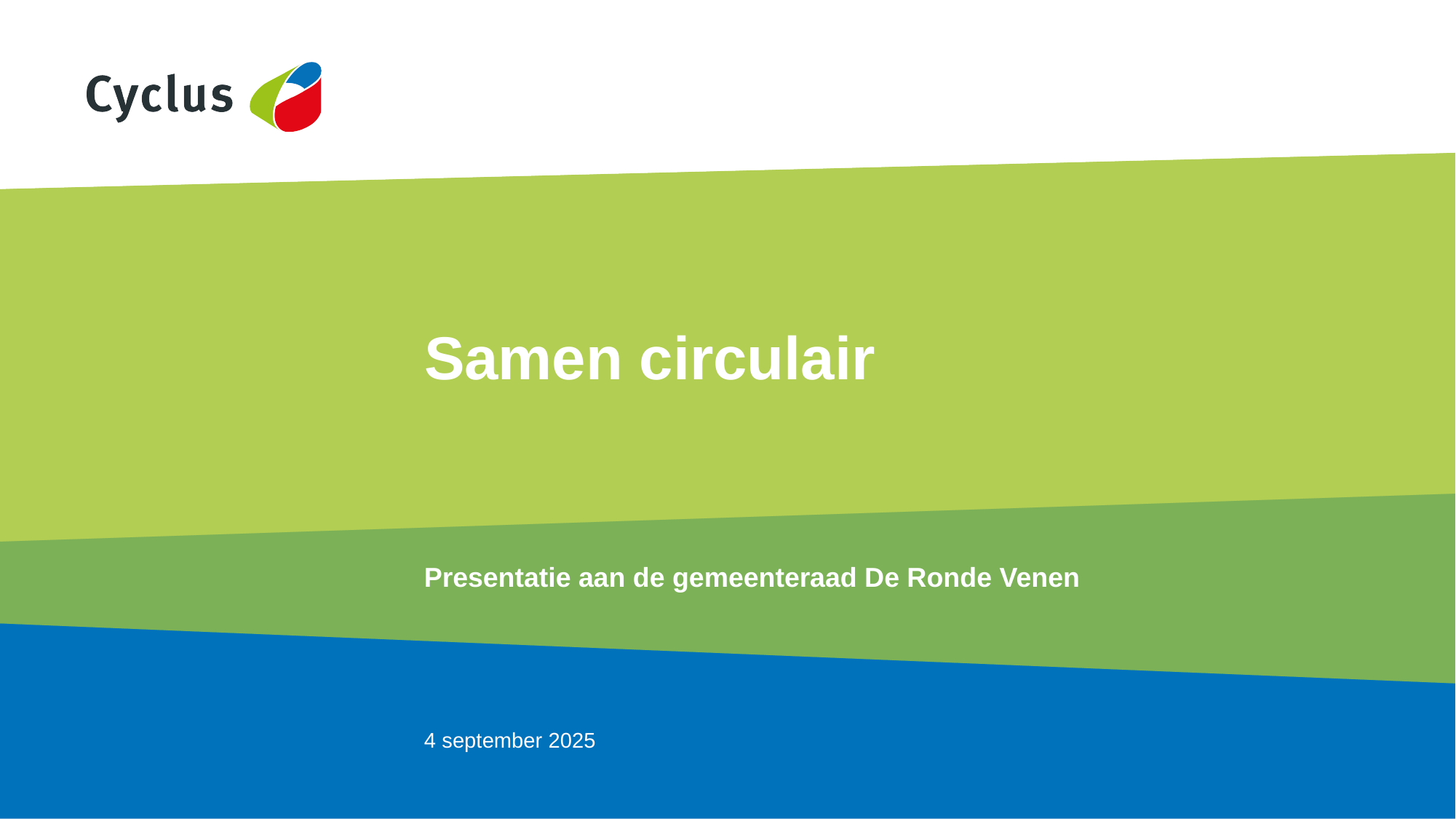

# Samen circulair
Presentatie aan de gemeenteraad De Ronde Venen
4 september 2025